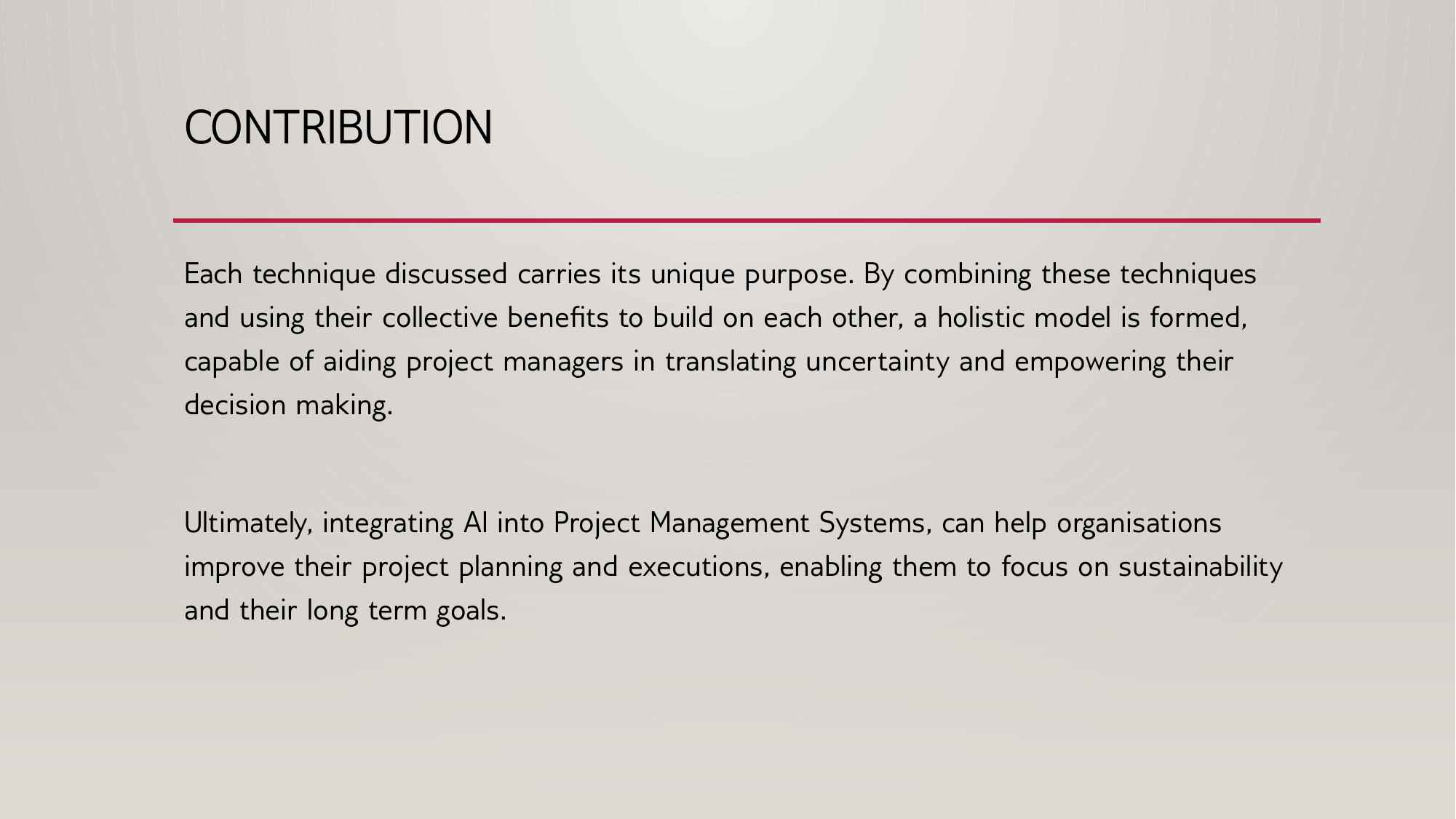

# CONTRIBUTION
Each technique discussed carries its unique purpose. By combining these techniques and using their collective benefits to build on each other, a holistic model is formed, capable of aiding project managers in translating uncertainty and empowering their decision making.

Ultimately, integrating AI into Project Management Systems, can help organisations improve their project planning and executions, enabling them to focus on sustainability and their long term goals.